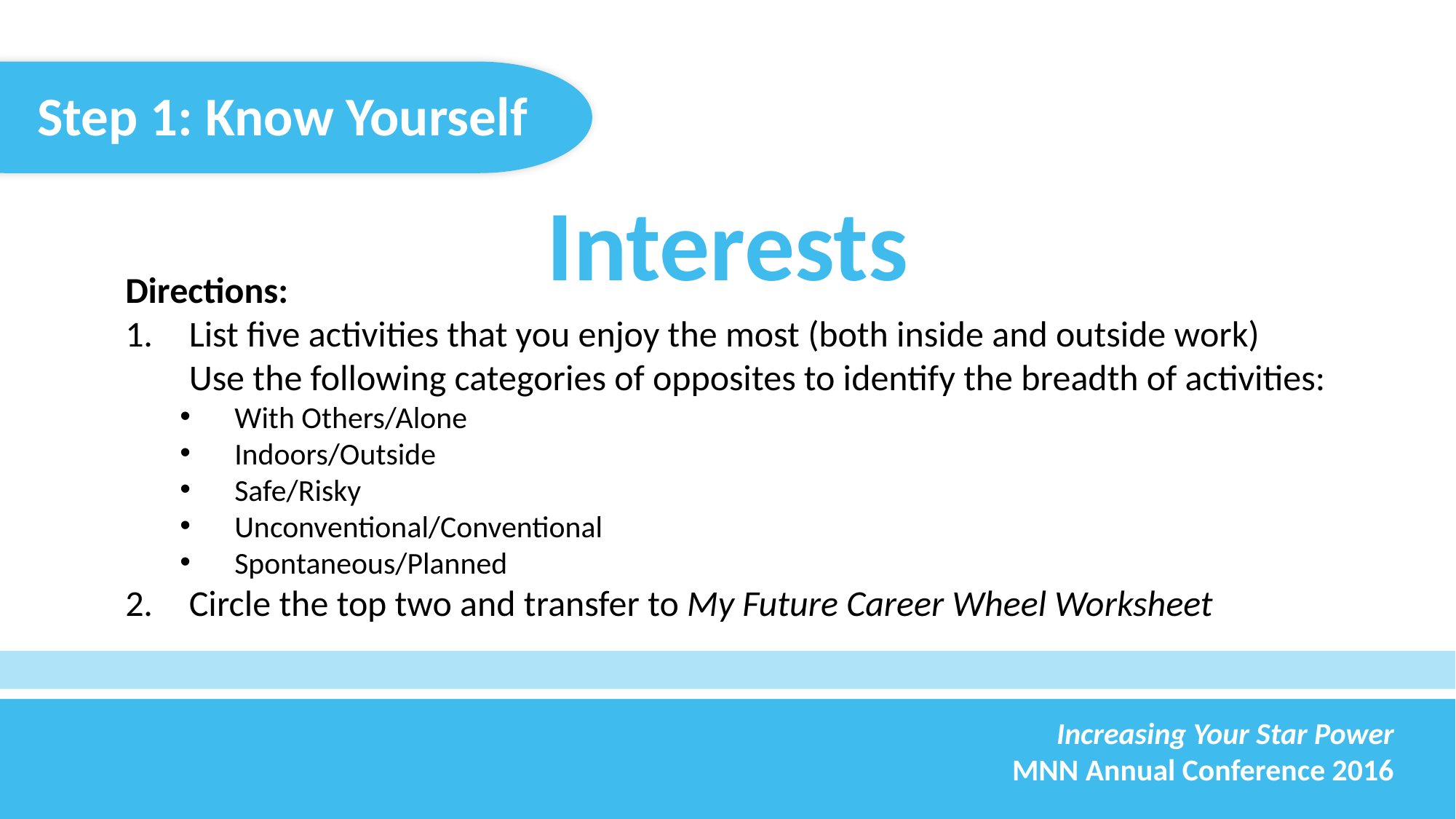

Step 1: Know Yourself
Interests
Directions:
List five activities that you enjoy the most (both inside and outside work)	 Use the following categories of opposites to identify the breadth of activities:
With Others/Alone
Indoors/Outside
Safe/Risky
Unconventional/Conventional
Spontaneous/Planned
Circle the top two and transfer to My Future Career Wheel Worksheet

Increasing Your Star Power
MNN Annual Conference 2016